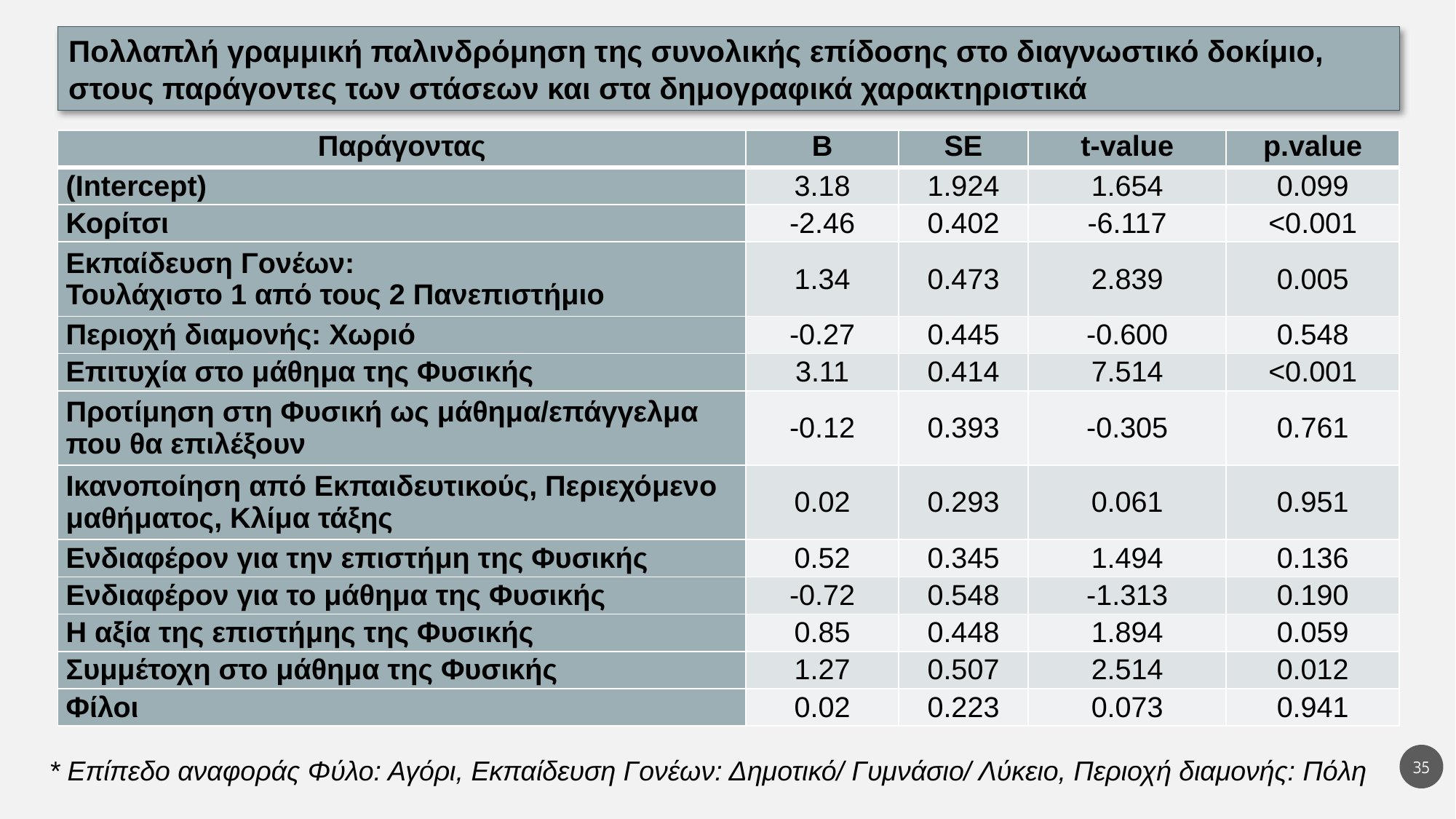

Πολλαπλή γραμμική παλινδρόμηση της συνολικής επίδοσης στο διαγνωστικό δοκίμιο, στους παράγοντες των στάσεων και στα δημογραφικά χαρακτηριστικά
| Παράγοντας | B | SE | t-value | p.value |
| --- | --- | --- | --- | --- |
| (Intercept) | 3.18 | 1.924 | 1.654 | 0.099 |
| Κορίτσι | -2.46 | 0.402 | -6.117 | <0.001 |
| Εκπαίδευση Γονέων: Τουλάχιστο 1 από τους 2 Πανεπιστήμιο | 1.34 | 0.473 | 2.839 | 0.005 |
| Περιοχή διαμονής: Χωριό | -0.27 | 0.445 | -0.600 | 0.548 |
| Επιτυχία στο μάθημα της Φυσικής | 3.11 | 0.414 | 7.514 | <0.001 |
| Προτίμηση στη Φυσική ως μάθημα/επάγγελμα που θα επιλέξουν | -0.12 | 0.393 | -0.305 | 0.761 |
| Ικανοποίηση από Εκπαιδευτικούς, Περιεχόμενο μαθήματος, Κλίμα τάξης | 0.02 | 0.293 | 0.061 | 0.951 |
| Ενδιαφέρον για την επιστήμη της Φυσικής | 0.52 | 0.345 | 1.494 | 0.136 |
| Ενδιαφέρον για το μάθημα της Φυσικής | -0.72 | 0.548 | -1.313 | 0.190 |
| Η αξία της επιστήμης της Φυσικής | 0.85 | 0.448 | 1.894 | 0.059 |
| Συμμέτοχη στο μάθημα της Φυσικής | 1.27 | 0.507 | 2.514 | 0.012 |
| Φίλοι | 0.02 | 0.223 | 0.073 | 0.941 |
35
* Επίπεδο αναφοράς Φύλο: Αγόρι, Εκπαίδευση Γονέων: Δημοτικό/ Γυμνάσιο/ Λύκειο, Περιοχή διαμονής: Πόλη